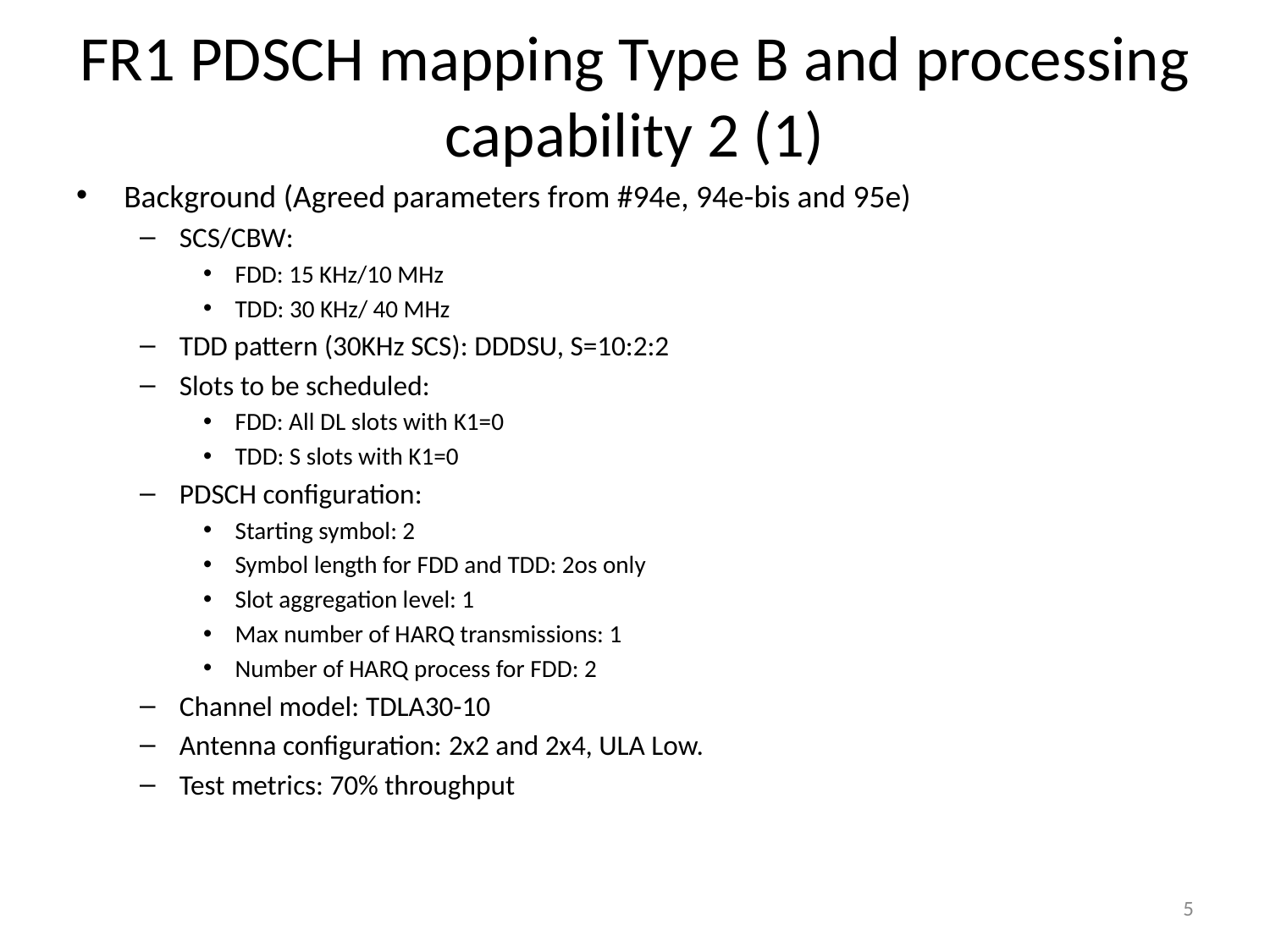

# FR1 PDSCH mapping Type B and processing capability 2 (1)
Background (Agreed parameters from #94e, 94e-bis and 95e)
SCS/CBW:
FDD: 15 KHz/10 MHz
TDD: 30 KHz/ 40 MHz
TDD pattern (30KHz SCS): DDDSU, S=10:2:2
Slots to be scheduled:
FDD: All DL slots with K1=0
TDD: S slots with K1=0
PDSCH configuration:
Starting symbol: 2
Symbol length for FDD and TDD: 2os only
Slot aggregation level: 1
Max number of HARQ transmissions: 1
Number of HARQ process for FDD: 2
Channel model: TDLA30-10
Antenna configuration: 2x2 and 2x4, ULA Low.
Test metrics: 70% throughput

5